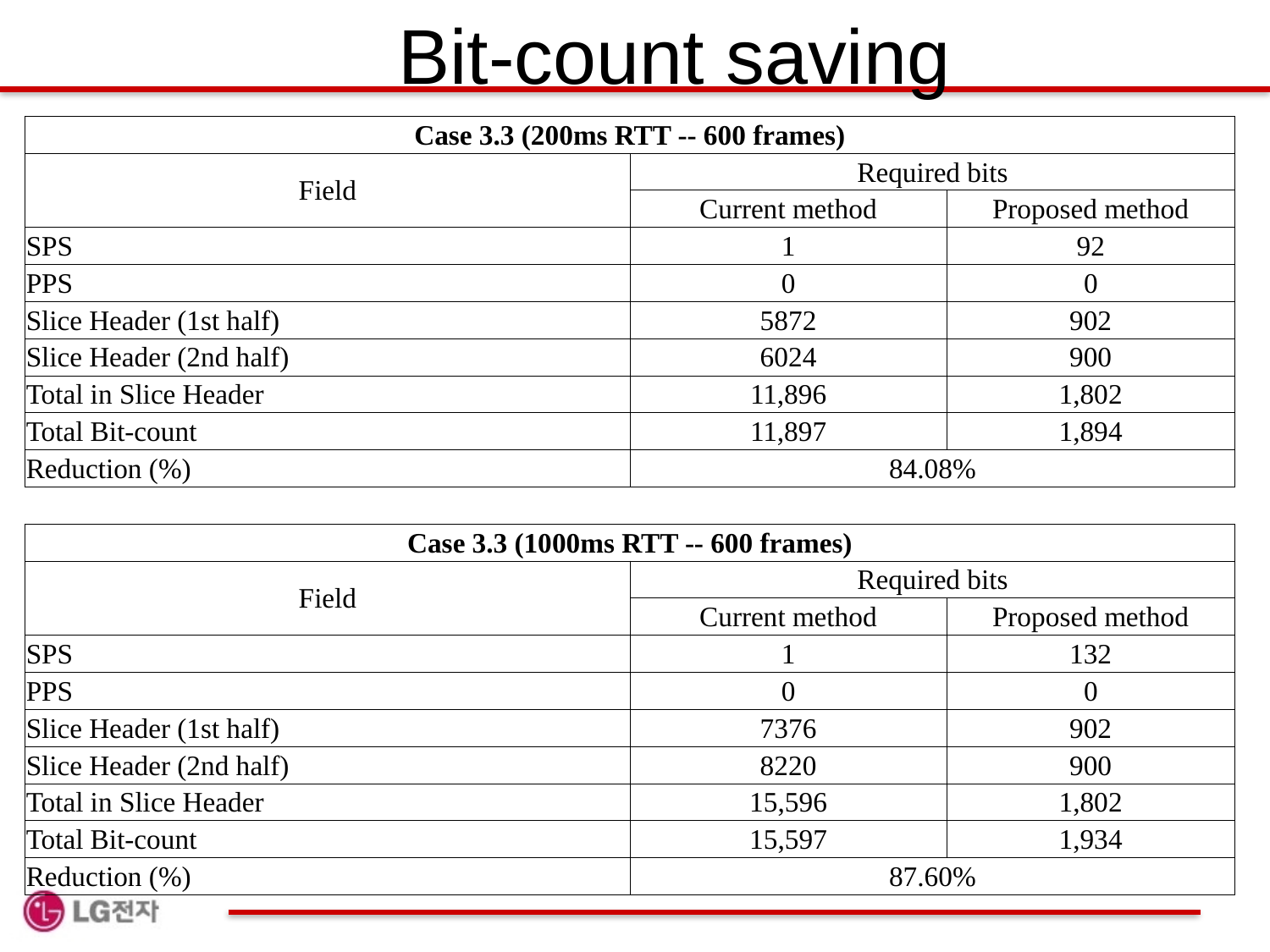

# Bit-count saving
| Case 3.3 (200ms RTT -- 600 frames) |  |  |
| --- | --- | --- |
| Field | Required bits |  |
|  | Current method | Proposed method |
| SPS | 1 | 92 |
| PPS | 0 | 0 |
| Slice Header (1st half) | 5872 | 902 |
| Slice Header (2nd half) | 6024 | 900 |
| Total in Slice Header | 11,896 | 1,802 |
| Total Bit-count | 11,897 | 1,894 |
| Reduction (%) | 84.08% |  |
|  |  |  |
| Case 3.3 (1000ms RTT -- 600 frames) |  |  |
| Field | Required bits |  |
|  | Current method | Proposed method |
| SPS | 1 | 132 |
| PPS | 0 | 0 |
| Slice Header (1st half) | 7376 | 902 |
| Slice Header (2nd half) | 8220 | 900 |
| Total in Slice Header | 15,596 | 1,802 |
| Total Bit-count | 15,597 | 1,934 |
| Reduction (%) | 87.60% |  |